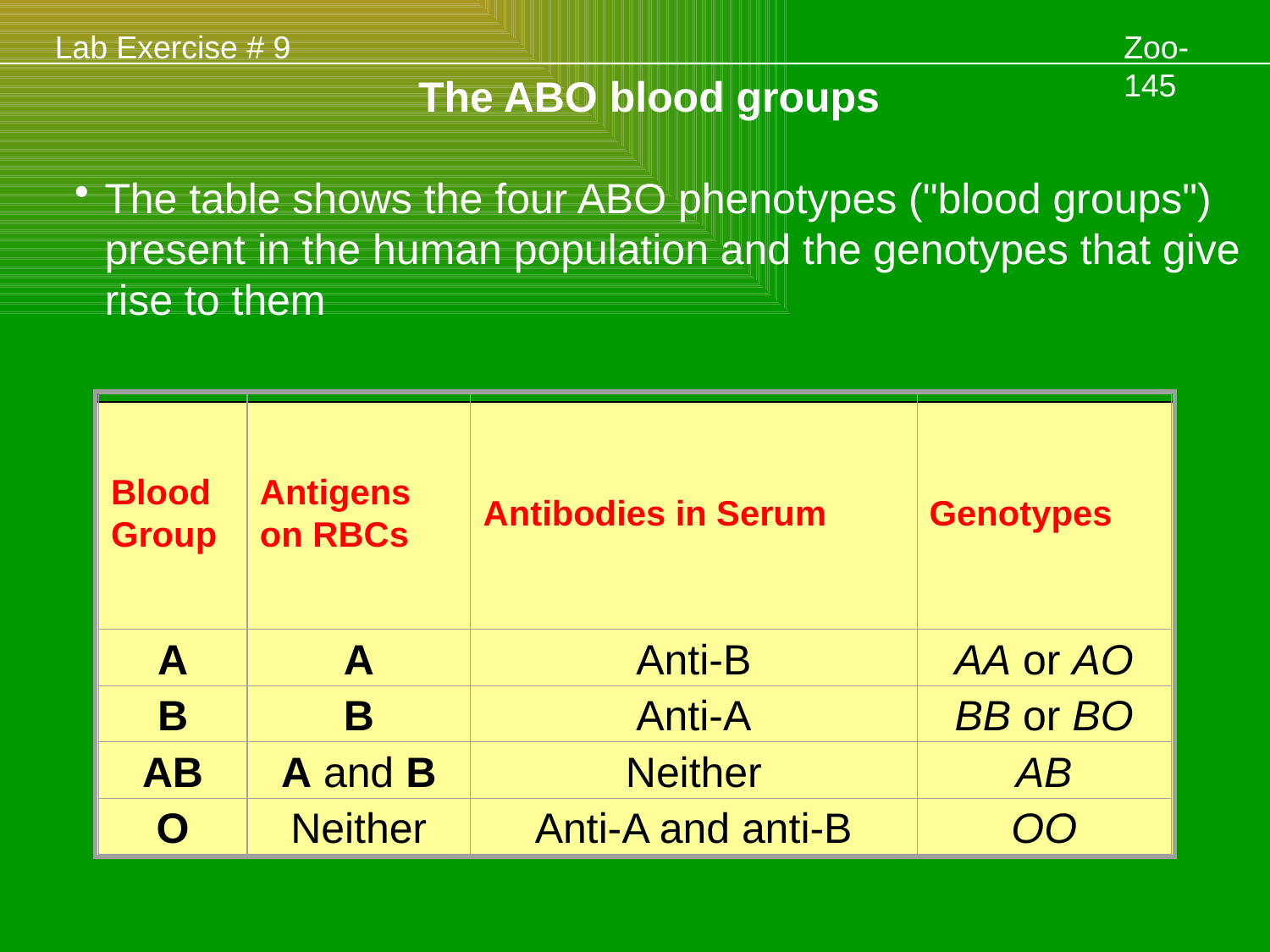

Lab Exercise # 9
Zoo- 145

                             The ABO blood groups

The table shows the four ABO phenotypes ("blood groups") present in the human population and the genotypes that give rise to them

Blood Group

Antigens on RBCs

Antibodies in Serum

Genotypes

A

A

Anti-B

AA or AO

B

B

Anti-A

BB or BO

AB

A and B

Neither

AB

O

Neither

Anti-A and anti-B

OO